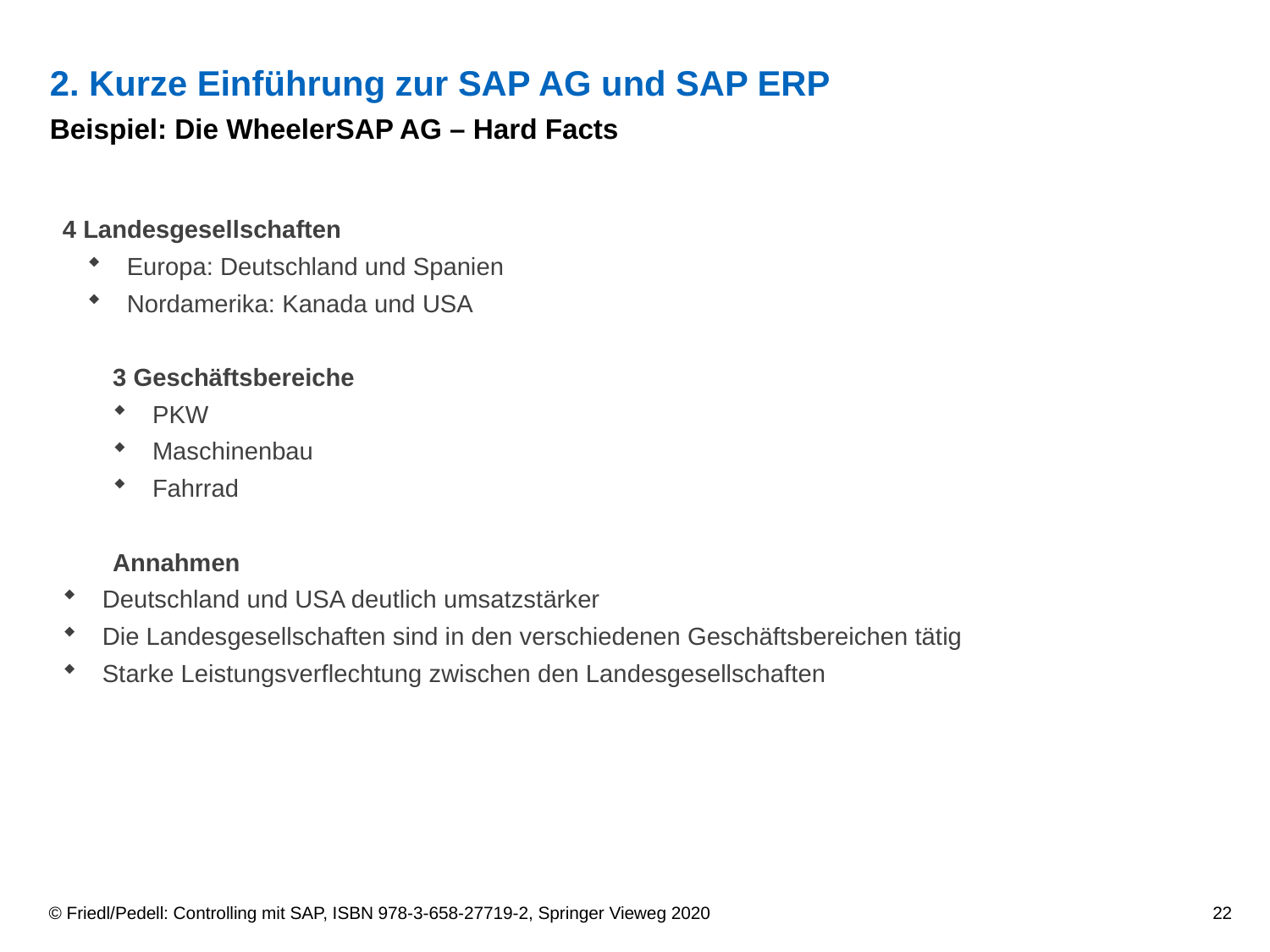

# 2. Kurze Einführung zur SAP AG und SAP ERP
Beispiel: Die WheelerSAP AG – Hard Facts
4 Landesgesellschaften
Europa: Deutschland und Spanien
Nordamerika: Kanada und USA

3 Geschäftsbereiche
PKW
Maschinenbau
Fahrrad

Annahmen
Deutschland und USA deutlich umsatzstärker
Die Landesgesellschaften sind in den verschiedenen Geschäftsbereichen tätig
Starke Leistungsverflechtung zwischen den Landesgesellschaften
© Friedl/Pedell: Controlling mit SAP, ISBN 978-3-658-27719-2, Springer Vieweg 2020
22